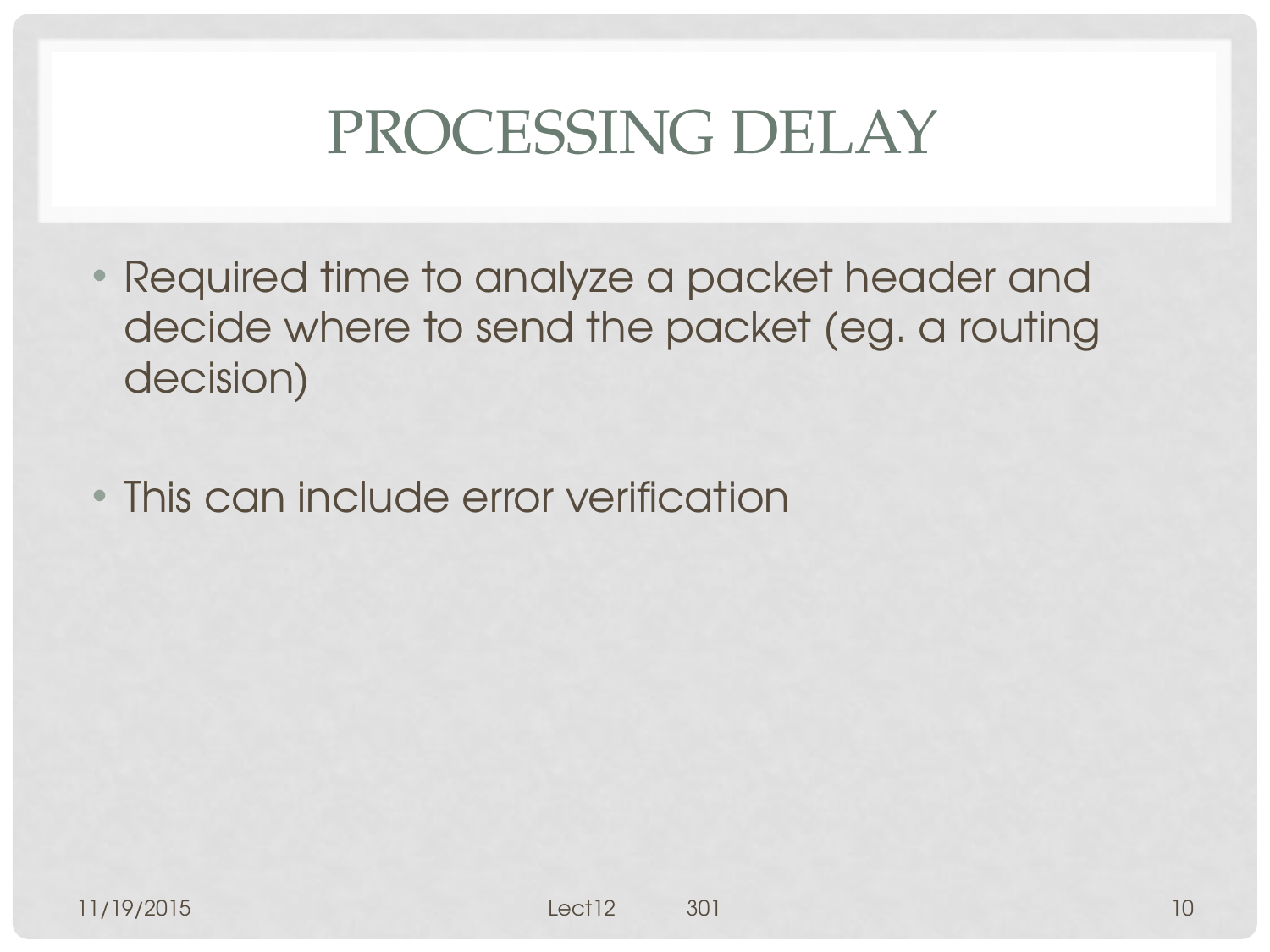

# Processing Delay
Required time to analyze a packet header and decide where to send the packet (eg. a routing decision)

This can include error verification
11/19/2015
Lect12            301
10